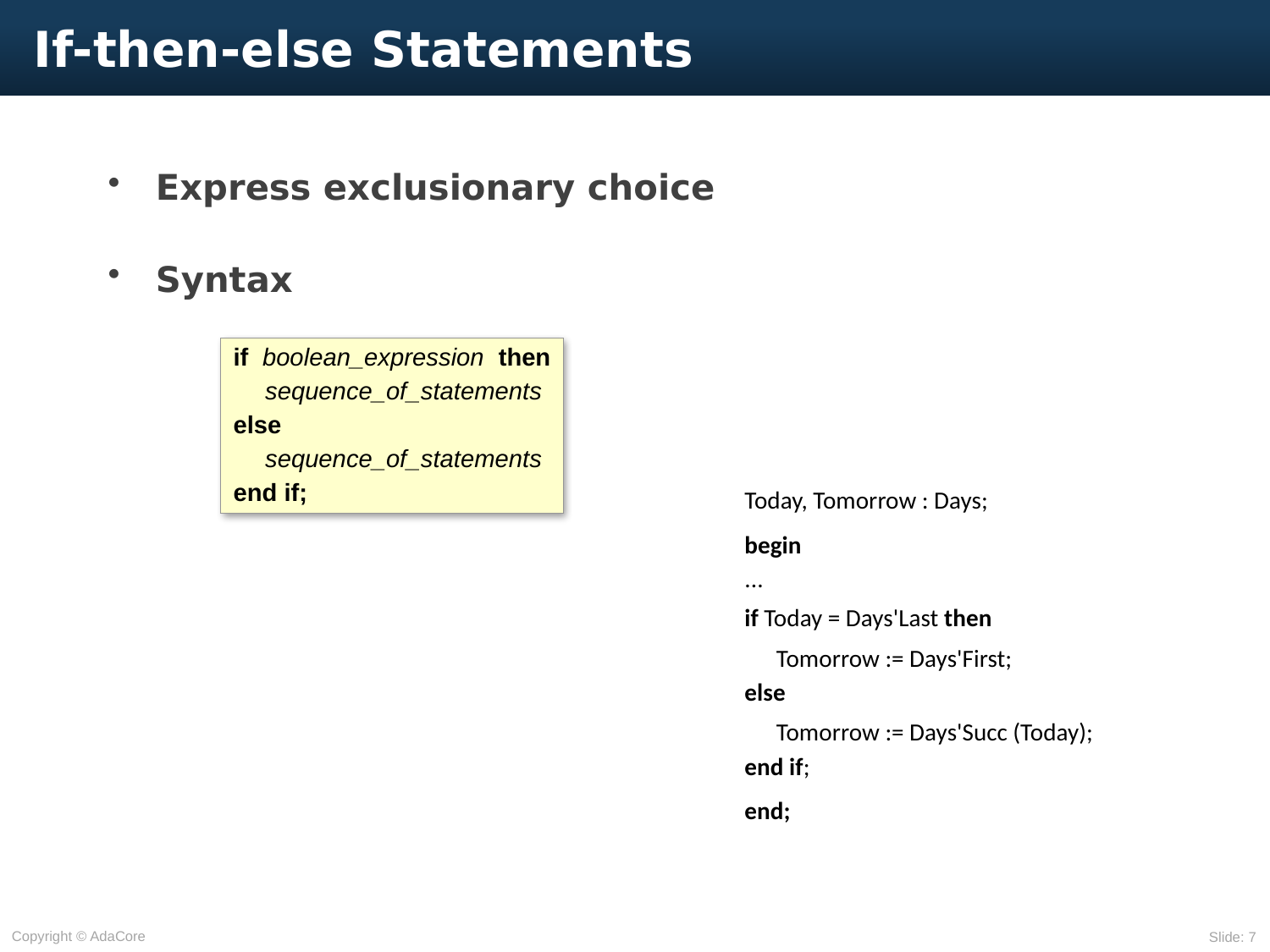

# If-then-else Statements
Express exclusionary choice
Syntax
if  boolean_expression  then
	sequence_of_statements
else
	sequence_of_statements
end if;

Today, Tomorrow : Days;
begin
...
if Today = Days'Last then
Tomorrow := Days'First;
else
Tomorrow := Days'Succ (Today);
end if;
end;